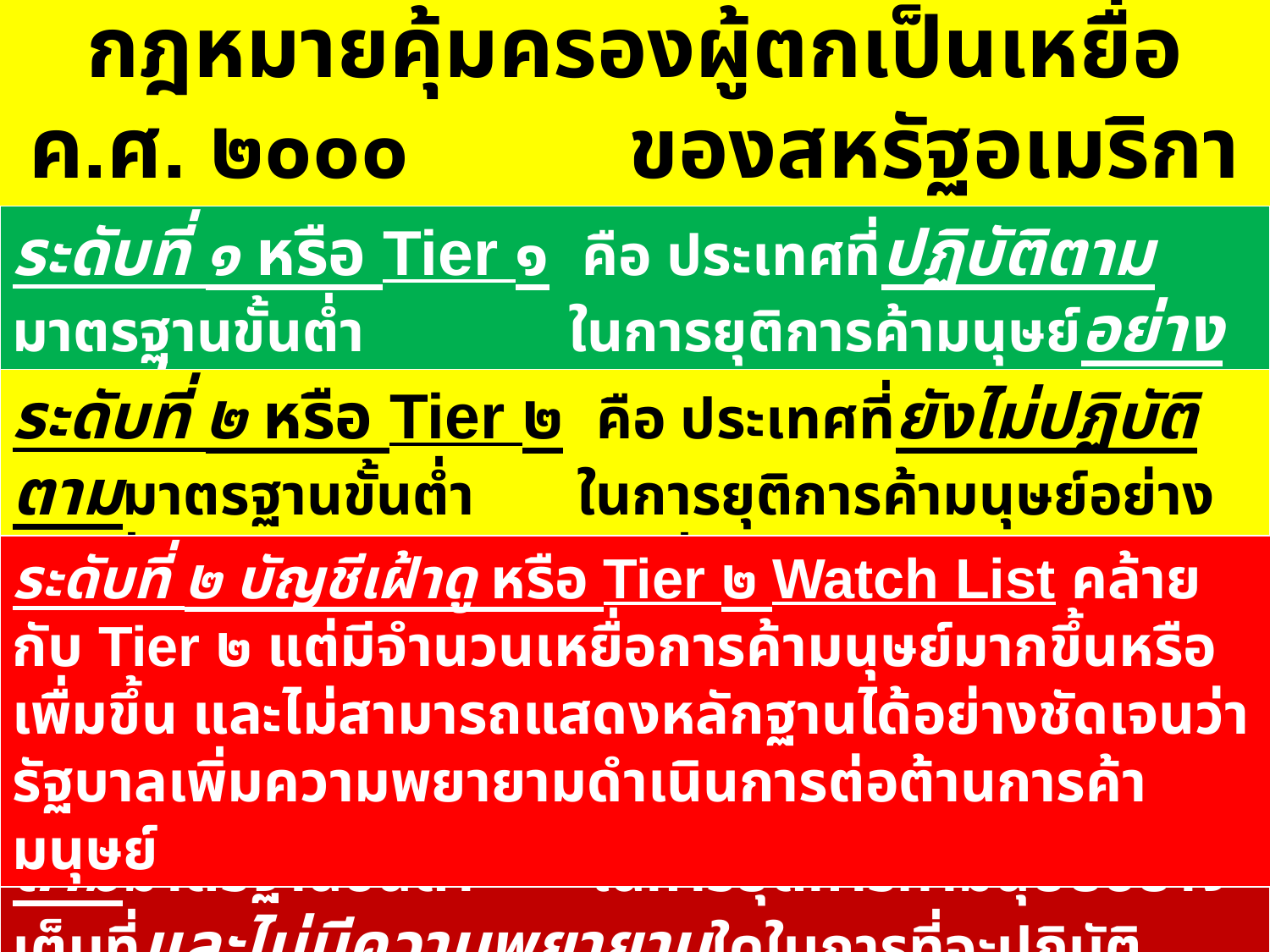

กฎหมายคุ้มครองผู้ตกเป็นเหยื่อ ค.ศ. ๒๐๐๐          ของสหรัฐอเมริกา

ระดับที่ ๑ หรือ Tier ๑  คือ ประเทศที่ปฏิบัติตามมาตรฐานขั้นต่ำ              ในการยุติการค้ามนุษย์อย่างเต็มที่
ระดับที่ ๒ หรือ Tier ๒  คือ ประเทศที่ยังไม่ปฏิบัติตามมาตรฐานขั้นต่ำ       ในการยุติการค้ามนุษย์อย่างเต็มที่  แต่มีความพยายามที่จะปฏิบัติ
ระดับที่ ๒ บัญชีเฝ้าดู หรือ Tier ๒ Watch List คล้ายกับ Tier ๒ แต่มีจำนวนเหยื่อการค้ามนุษย์มากขึ้นหรือเพื่มขึ้น และไม่สามารถแสดงหลักฐานได้อย่างชัดเจนว่ารัฐบาลเพิ่มความพยายามดำเนินการต่อต้านการค้ามนุษย์
ระดับที่ ๓ หรือ Tier ๓  คือ ประเทศที่ยังไม่ปฏิบัติตามมาตรฐานขั้นต่ำ        ในการยุติการค้ามนุษย์อย่างเต็มที่และไม่มีความพยายามใดในการที่จะปฏิบัติ